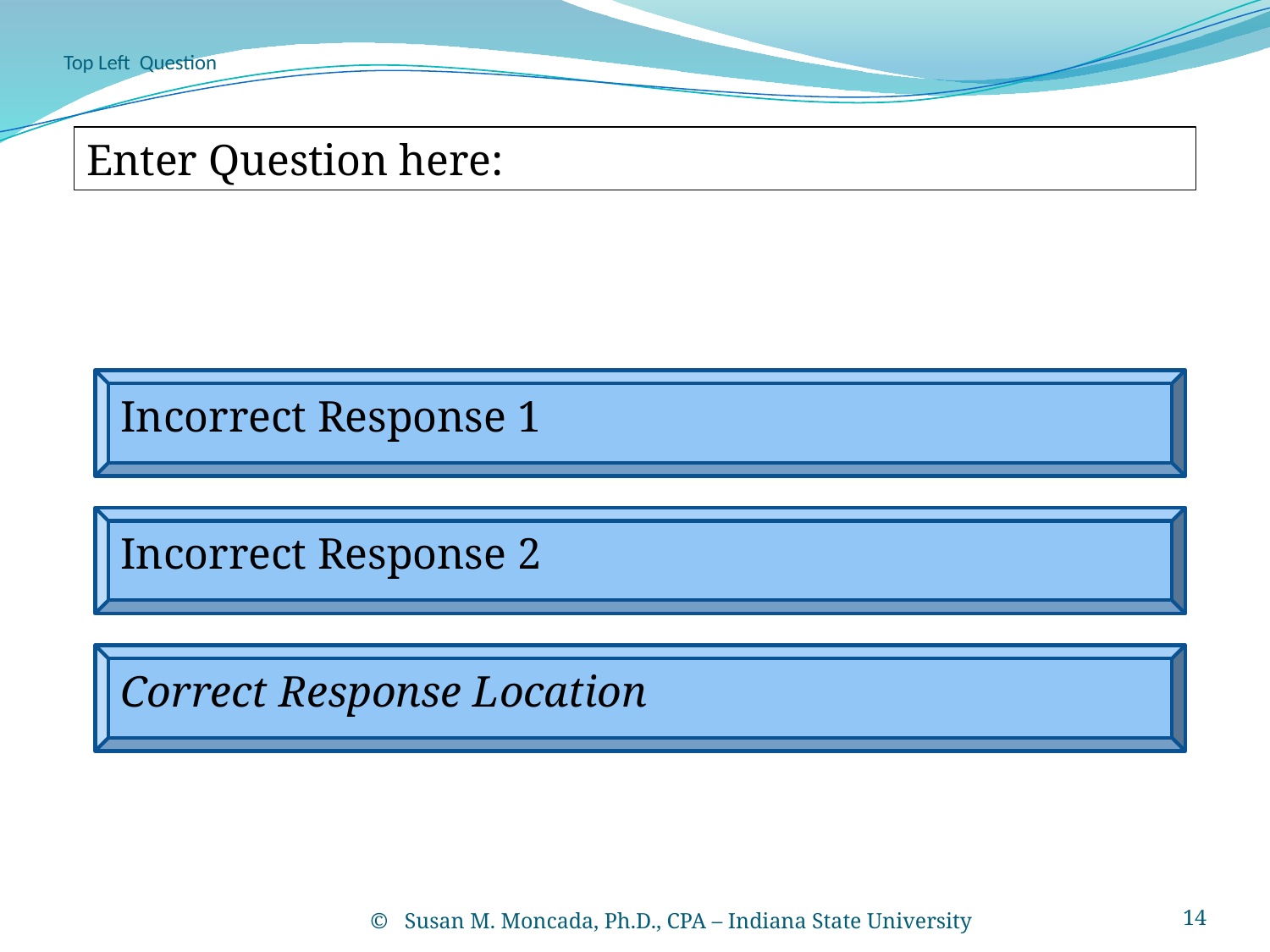

# Top Left  Question
Enter Question here:
Incorrect Response 1
Incorrect Response 2
Correct Response Location
 Susan M. Moncada, Ph.D., CPA – Indiana State University
14